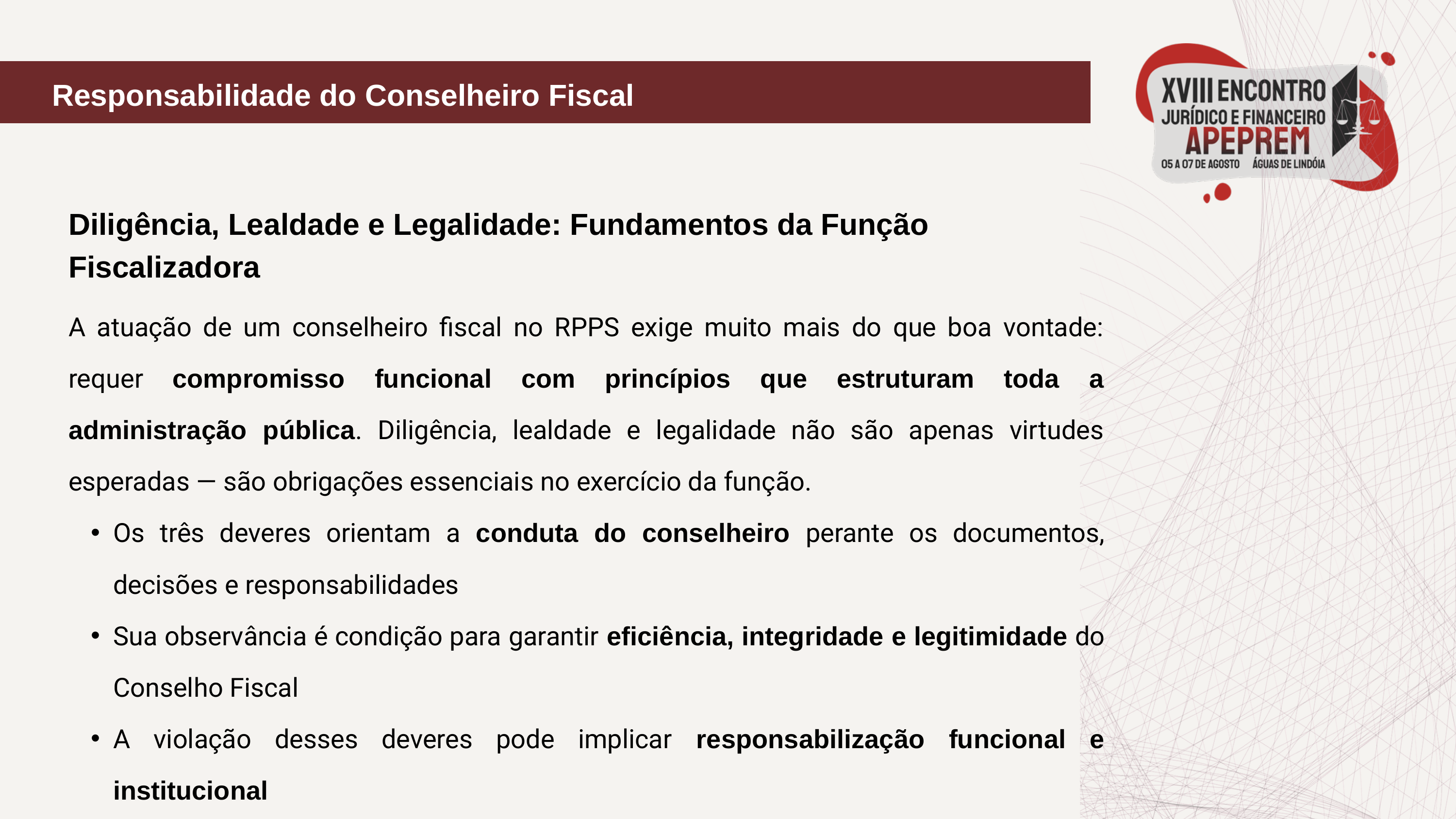

Responsabilidade do Conselheiro Fiscal
Diligência, Lealdade e Legalidade: Fundamentos da Função Fiscalizadora
A atuação de um conselheiro fiscal no RPPS exige muito mais do que boa vontade: requer compromisso funcional com princípios que estruturam toda a administração pública. Diligência, lealdade e legalidade não são apenas virtudes esperadas — são obrigações essenciais no exercício da função.
Os três deveres orientam a conduta do conselheiro perante os documentos, decisões e responsabilidades
Sua observância é condição para garantir eficiência, integridade e legitimidade do Conselho Fiscal
A violação desses deveres pode implicar responsabilização funcional e institucional